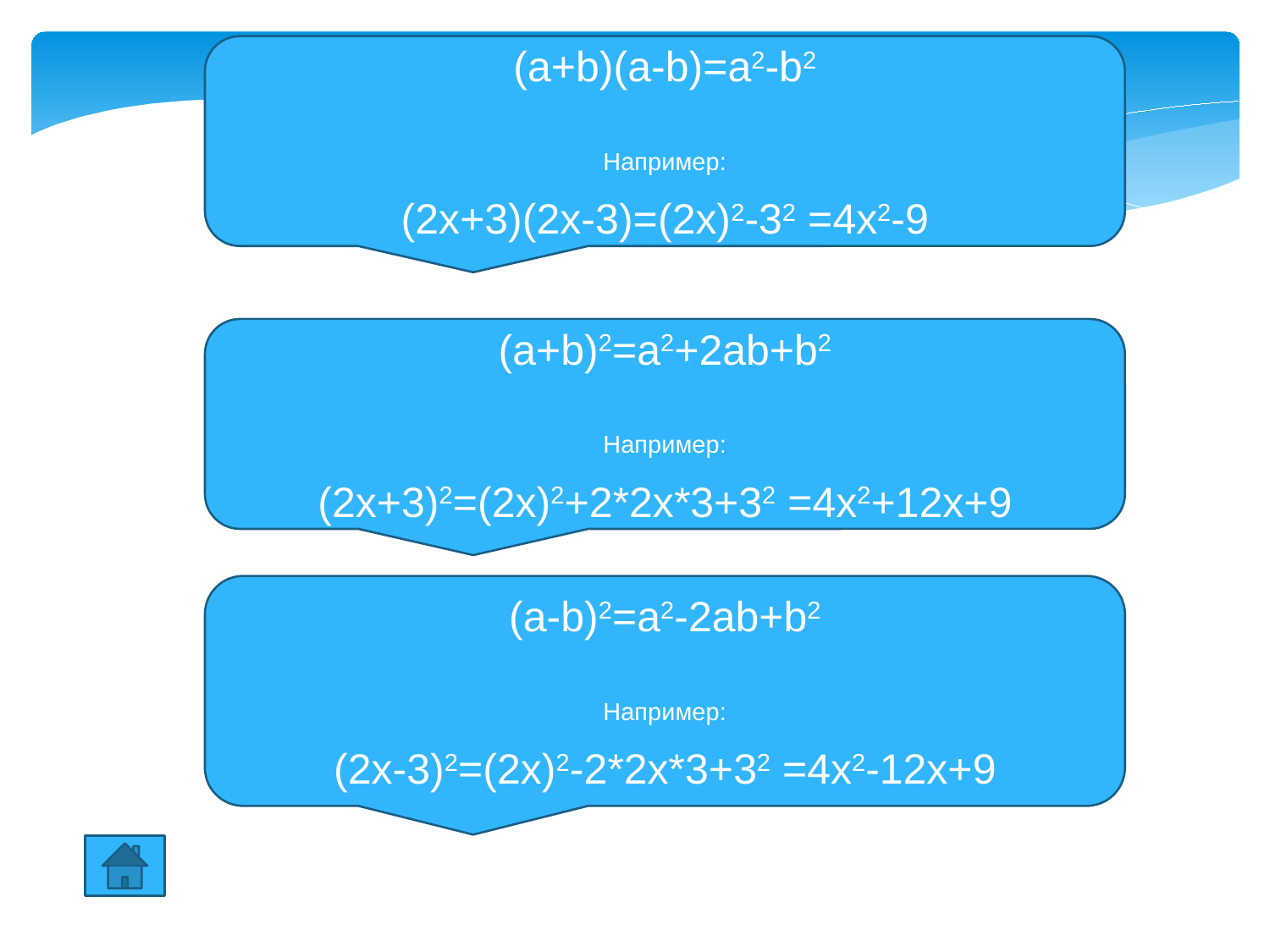

(a+b)(а-b)=a2-b2

Например:
(2х+3)(2х-3)=(2х)2-32 =4х2-9
(a+b)2=a2+2ab+b2

Например:
(2х+3)2=(2х)2+2*2х*3+32 =4х2+12х+9
(a-b)2=a2-2ab+b2

Например:
(2х-3)2=(2х)2-2*2х*3+32 =4х2-12х+9